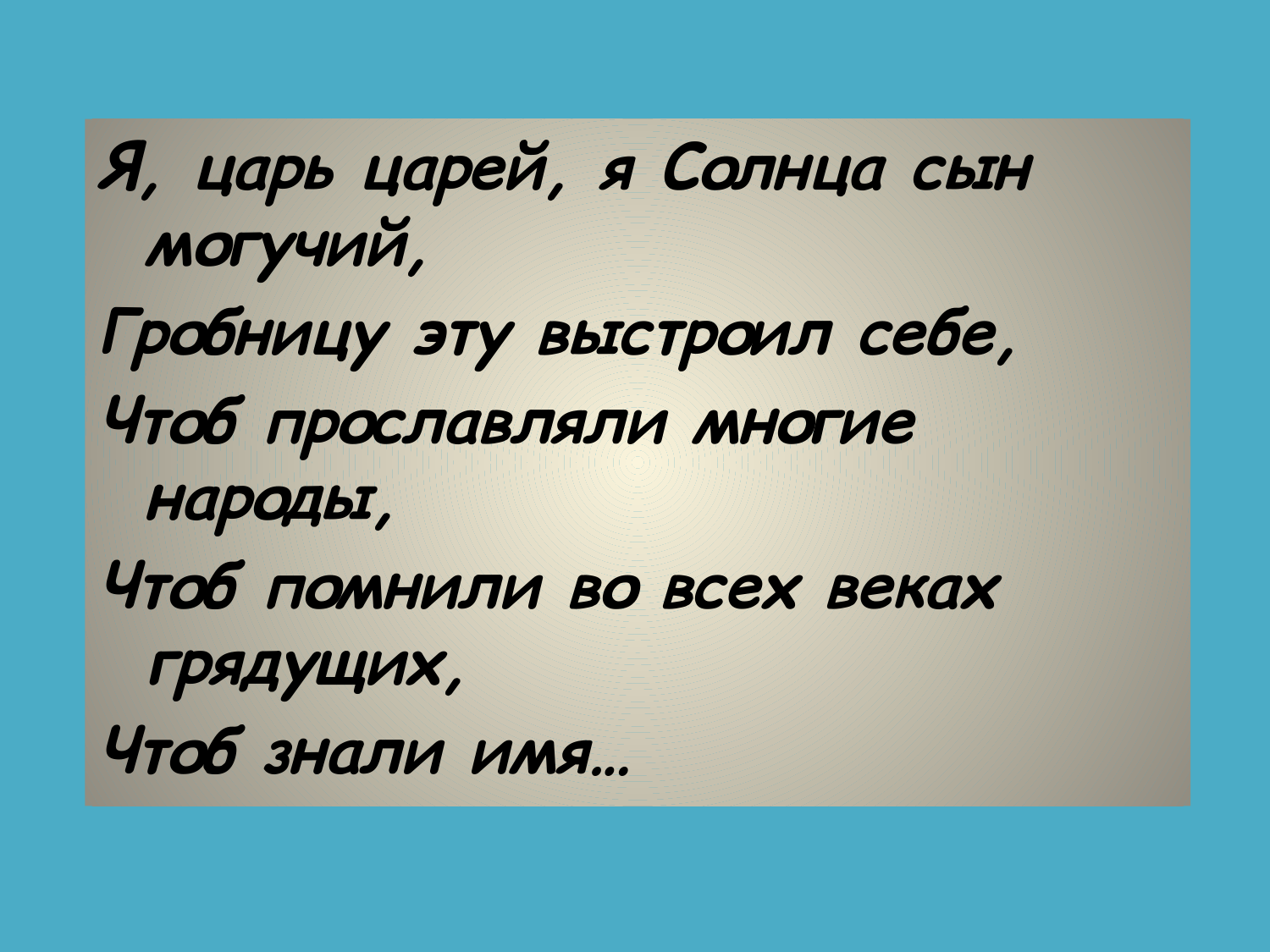

Я, царь царей, я Солнца сын могучий,
Гробницу эту выстроил себе,
Чтоб прославляли многие народы,
Чтоб помнили во всех веках грядущих,
Чтоб знали имя…